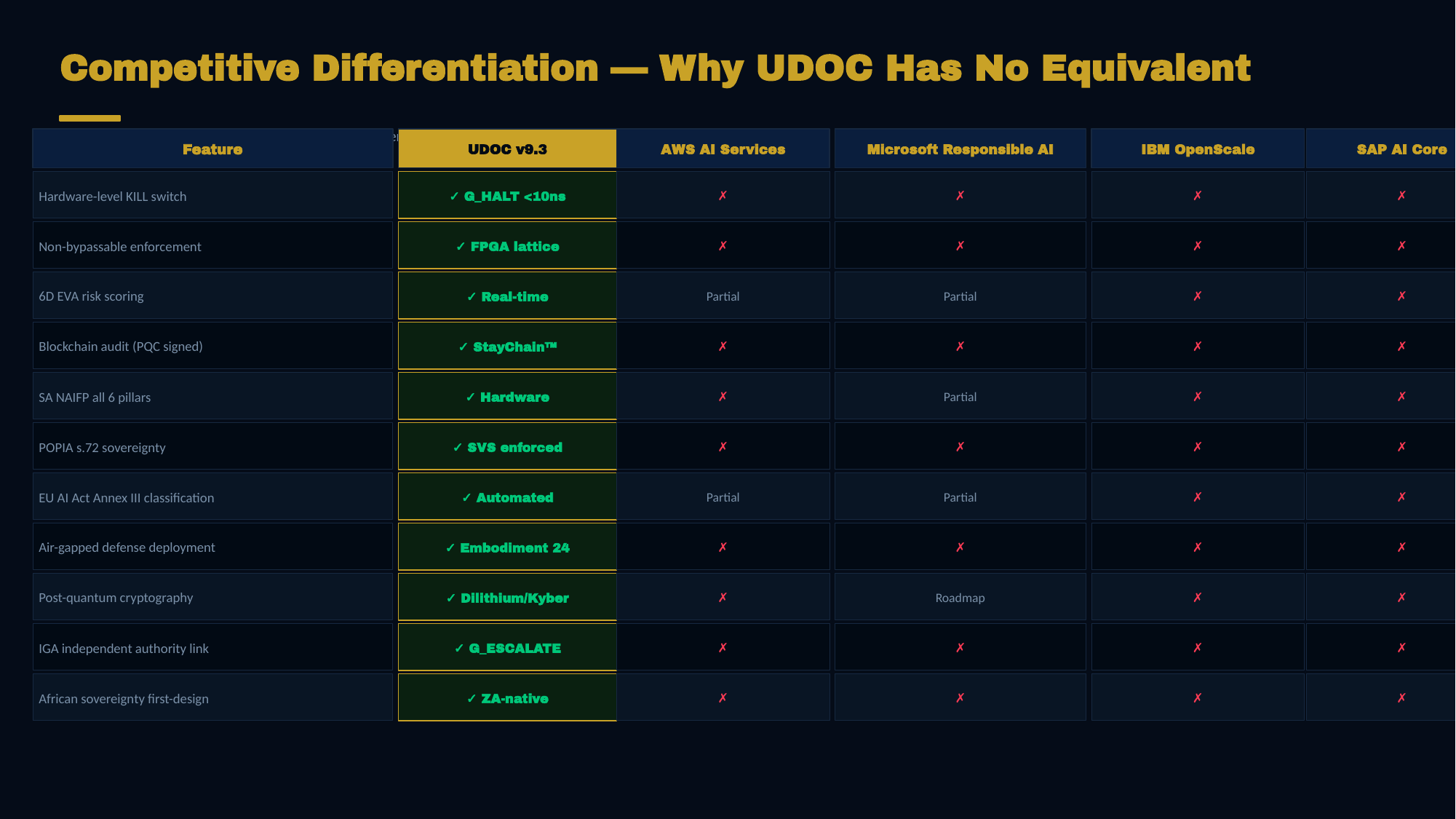

Competitive Differentiation — Why UDOC Has No Equivalent

No existing platform provides hardware-enforced, sovereign, multi-regulatory AI governance — UDOC is in a category of one

Feature

UDOC v9.3

AWS AI Services

Microsoft Responsible AI

IBM OpenScale

SAP AI Core

Hardware-level KILL switch
✓ G_HALT <10ns
✗
✗
✗
✗

Non-bypassable enforcement
✓ FPGA lattice
✗
✗
✗
✗

6D EVA risk scoring
✓ Real-time
Partial
Partial
✗
✗

Blockchain audit (PQC signed)
✓ StayChain™
✗
✗
✗
✗

SA NAIFP all 6 pillars
✓ Hardware
✗
Partial
✗
✗

POPIA s.72 sovereignty
✓ SVS enforced
✗
✗
✗
✗

EU AI Act Annex III classification
✓ Automated
Partial
Partial
✗
✗

Air-gapped defense deployment
✓ Embodiment 24
✗
✗
✗
✗

Post-quantum cryptography
✓ Dilithium/Kyber
✗
Roadmap
✗
✗

IGA independent authority link
✓ G_ESCALATE
✗
✗
✗
✗

African sovereignty first-design
✓ ZA-native
✗
✗
✗
✗